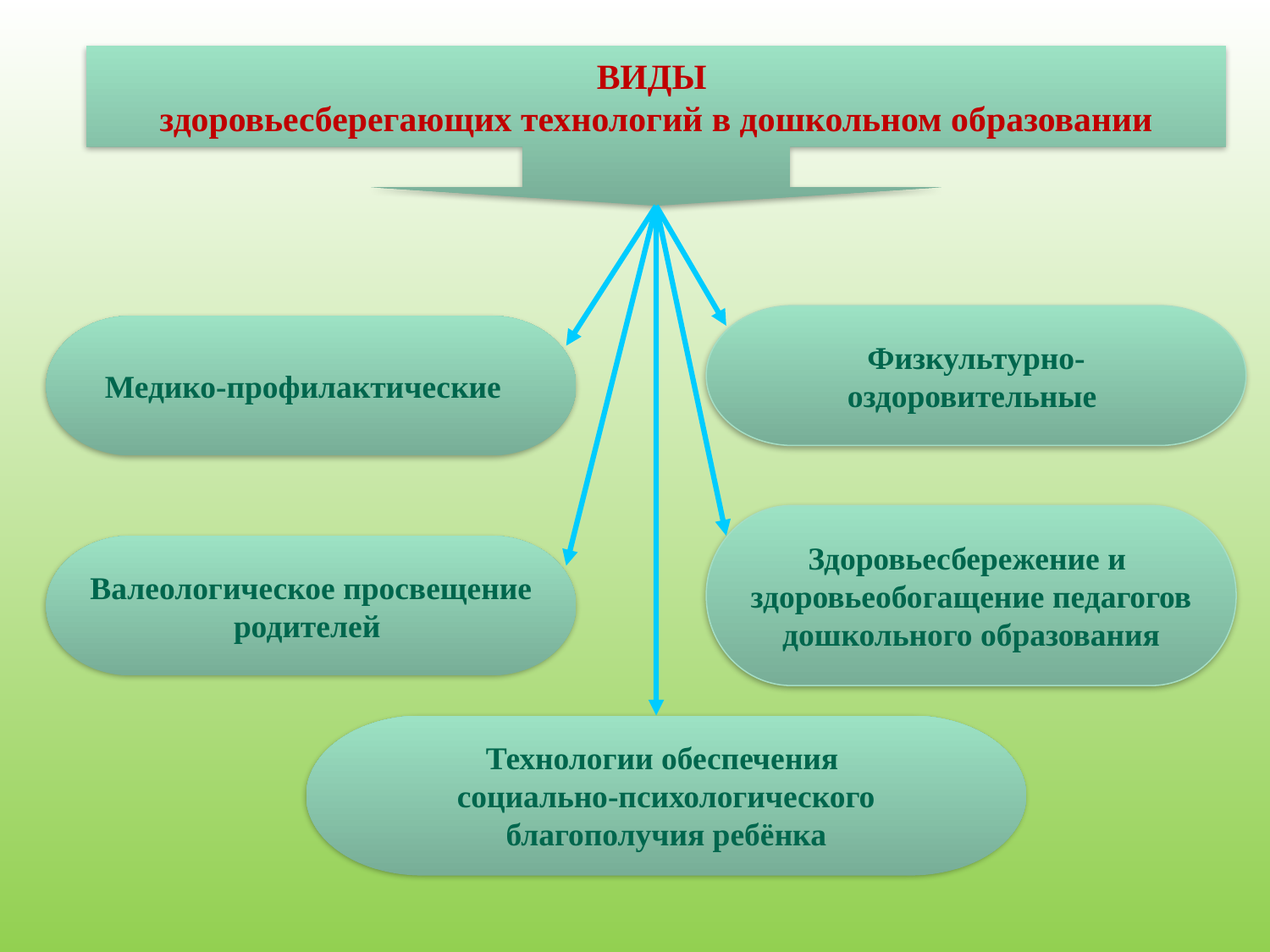

ВИДЫ
здоровьесберегающих технологий в дошкольном образовании

Физкультурно-
оздоровительные
Медико-профилактические
Здоровьесбережение и
здоровьеобогащение педагогов
дошкольного образования
Валеологическое просвещение
родителей
Технологии обеспечения
социально-психологического
благополучия ребёнка